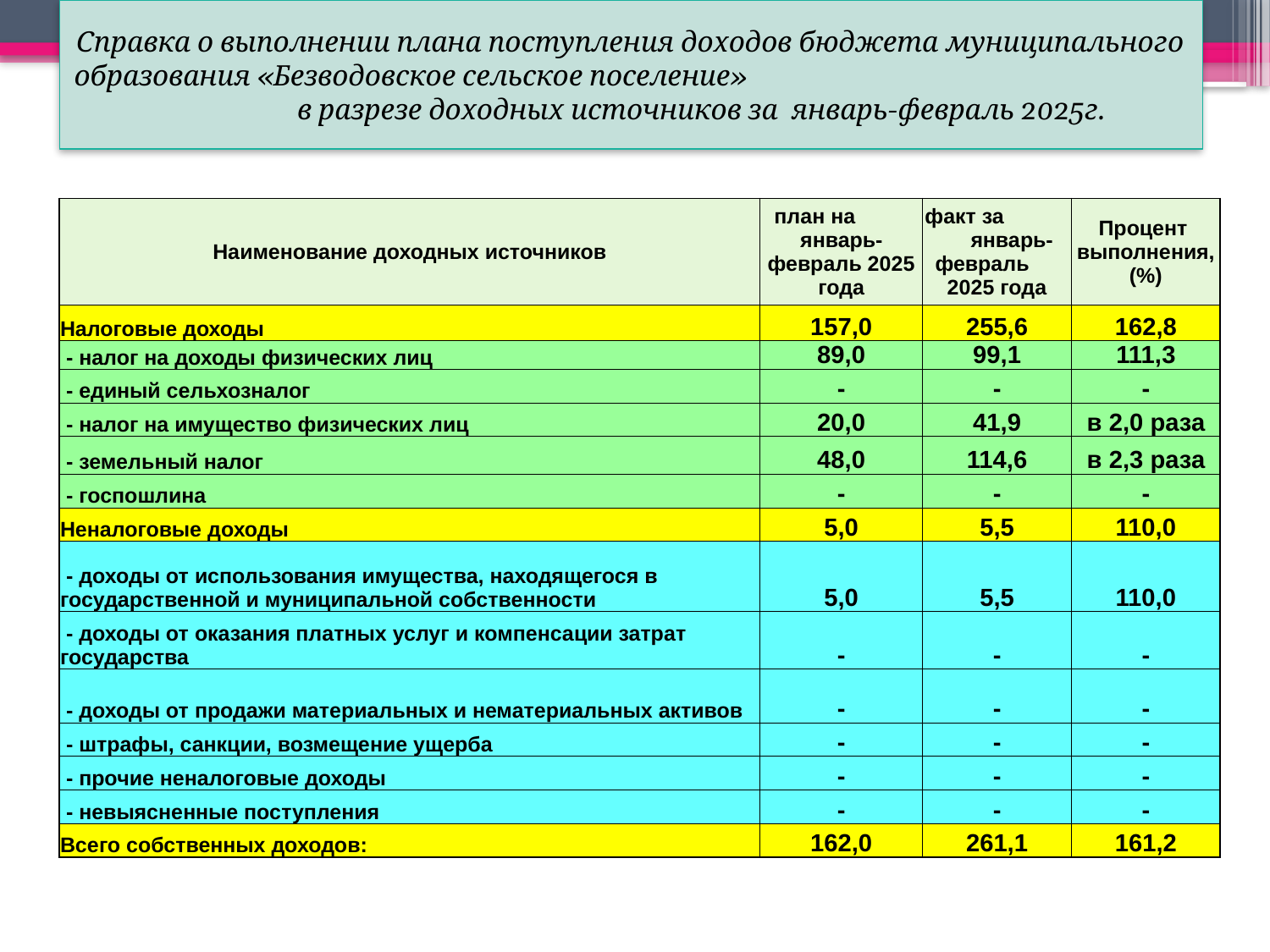

# Справка о выполнении плана поступления доходов бюджета муниципального образования «Безводовское сельское поселение»                                                                                       в разрезе доходных источников за  январь-февраль 2025г.
| Наименование доходных источников | план на январь-февраль 2025 года | факт за январь-февраль 2025 года | Процент выполнения, (%) |
| --- | --- | --- | --- |
| Налоговые доходы | 157,0 | 255,6 | 162,8 |
| - налог на доходы физических лиц | 89,0 | 99,1 | 111,3 |
| - единый сельхозналог | - | - | - |
| - налог на имущество физических лиц | 20,0 | 41,9 | в 2,0 раза |
| - земельный налог | 48,0 | 114,6 | в 2,3 раза |
| - госпошлина | - | - | - |
| Неналоговые доходы | 5,0 | 5,5 | 110,0 |
| - доходы от использования имущества, находящегося в государственной и муниципальной собственности | 5,0 | 5,5 | 110,0 |
| - доходы от оказания платных услуг и компенсации затрат государства | - | - | - |
| - доходы от продажи материальных и нематериальных активов | - | - | - |
| - штрафы, санкции, возмещение ущерба | - | - | - |
| - прочие неналоговые доходы | - | - | - |
| - невыясненные поступления | - | - | - |
| Всего собственных доходов: | 162,0 | 261,1 | 161,2 |